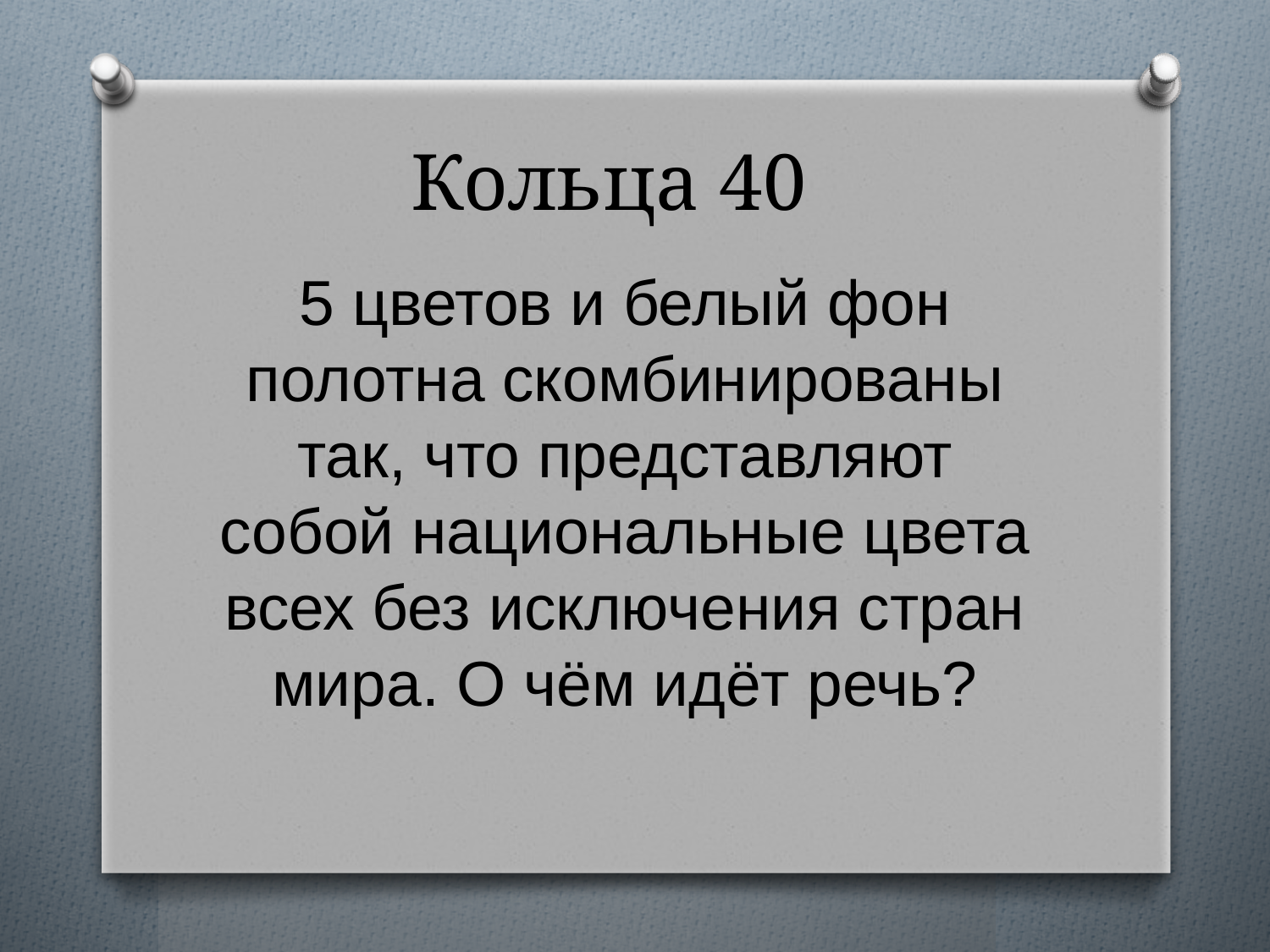

# Кольца 40
5 цветов и белый фон полотна скомбинированы так, что представляют собой национальные цвета всех без исключения стран мира. О чём идёт речь?